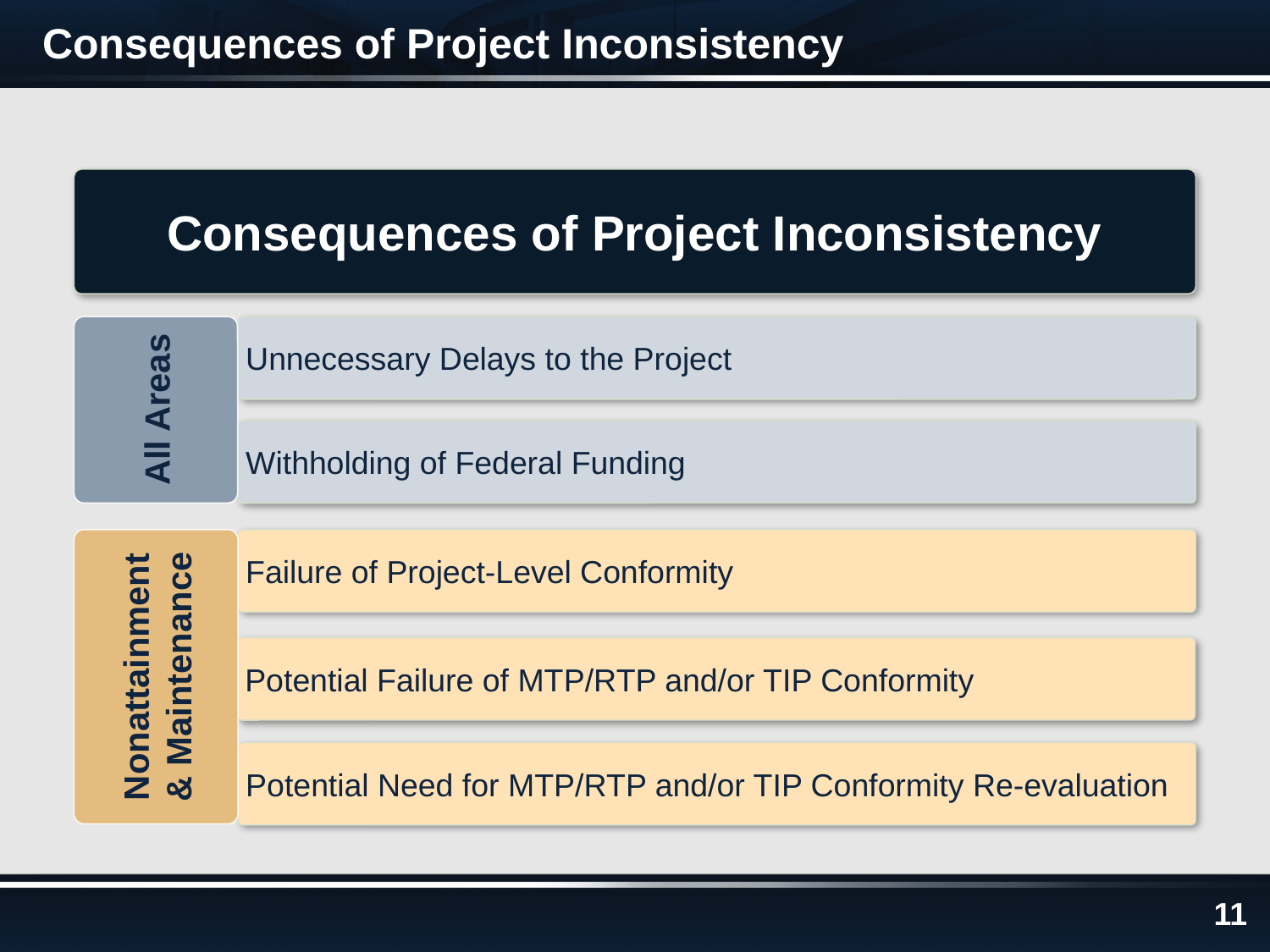

# Consequences of Project Inconsistency
Consequences of Project Inconsistency
All Areas
Unnecessary Delays to the Project
Withholding of Federal Funding
Failure of Project-Level Conformity
Nonattainment & Maintenance
Potential Failure of MTP/RTP and/or TIP Conformity
Potential Need for MTP/RTP and/or TIP Conformity Re-evaluation